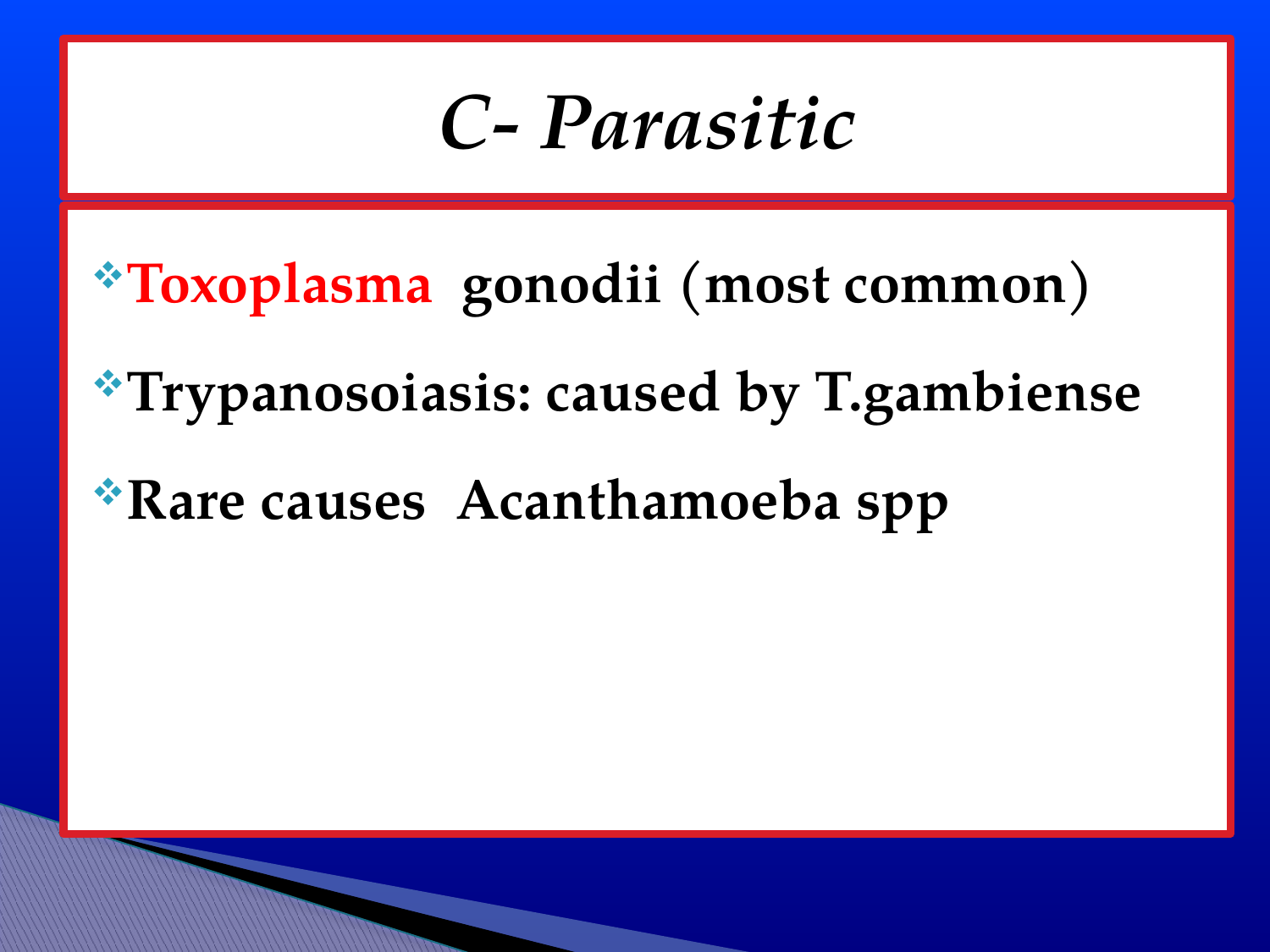

# C- Parasitic
Toxoplasma  gonodii (most common)
Trypanosoiasis: caused by T.gambiense
Rare causes  Acanthamoeba spp